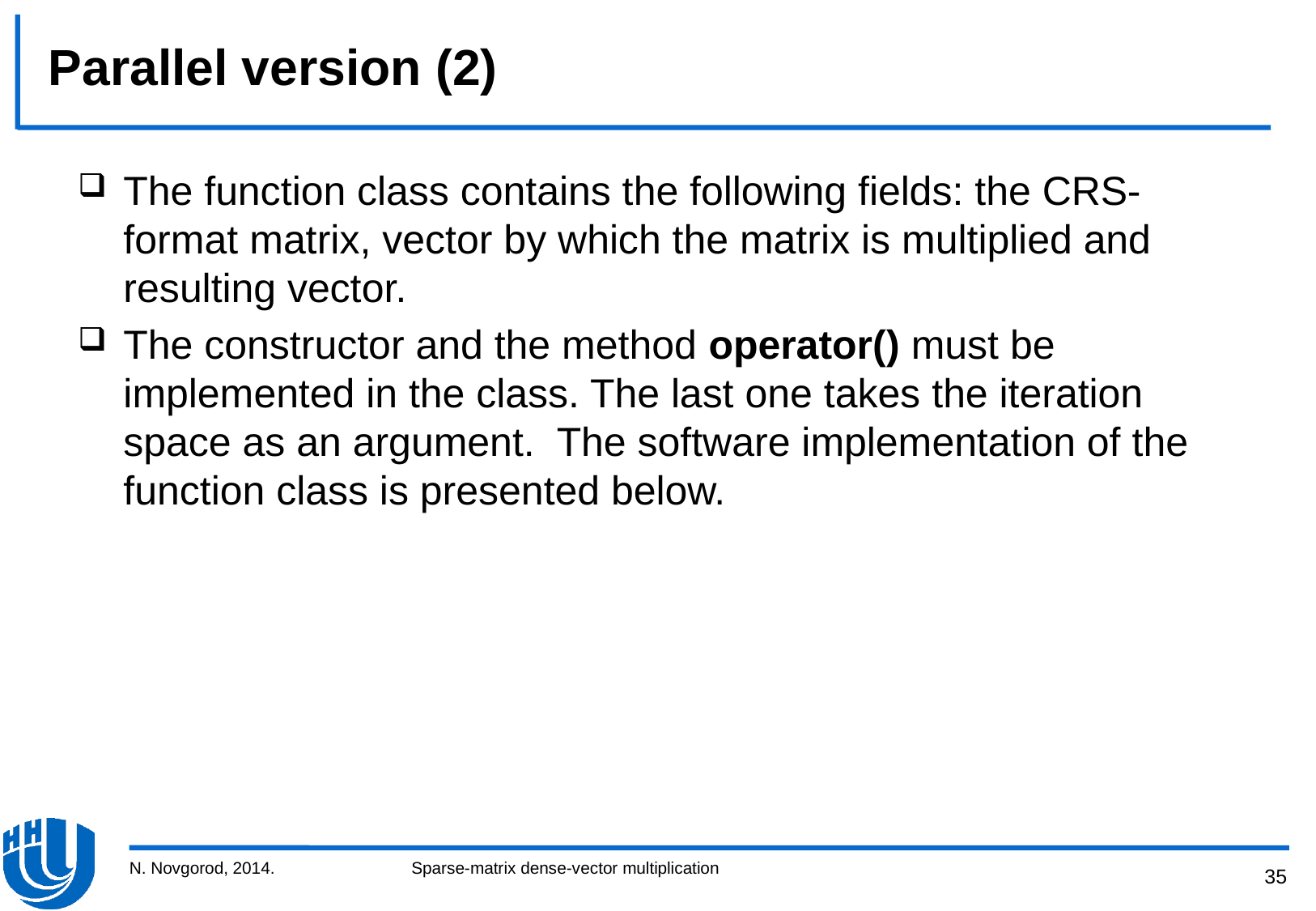

# Parallel version (2)
The function class contains the following fields: the CRS-format matrix, vector by which the matrix is multiplied and resulting vector.
The constructor and the method operator() must be implemented in the class. The last one takes the iteration space as an argument.  The software implementation of the function class is presented below.
N. Novgorod, 2014.
Sparse-matrix dense-vector multiplication